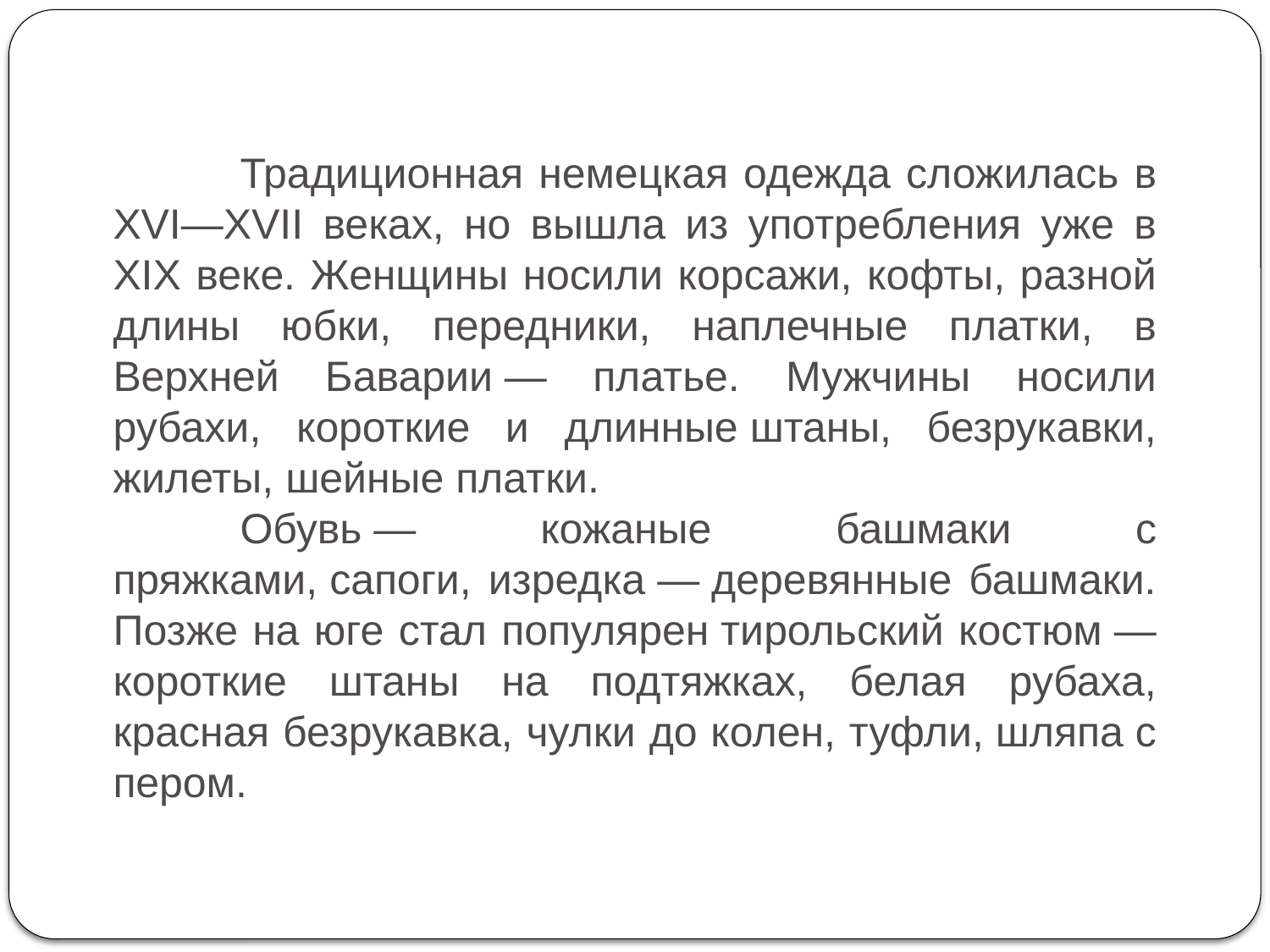

Традиционная немецкая одежда сложилась в XVI—XVII веках, но вышла из употребления уже в XIX веке. Женщины носили корсажи, кофты, разной длины юбки, передники, наплечные платки, в Верхней Баварии — платье. Мужчины носили рубахи, короткие и длинные штаны, безрукавки, жилеты, шейные платки.
	Обувь — кожаные башмаки с пряжками, сапоги, изредка — деревянные башмаки. Позже на юге стал популярен тирольский костюм — короткие штаны на подтяжках, белая рубаха, красная безрукавка, чулки до колен, туфли, шляпа с пером.